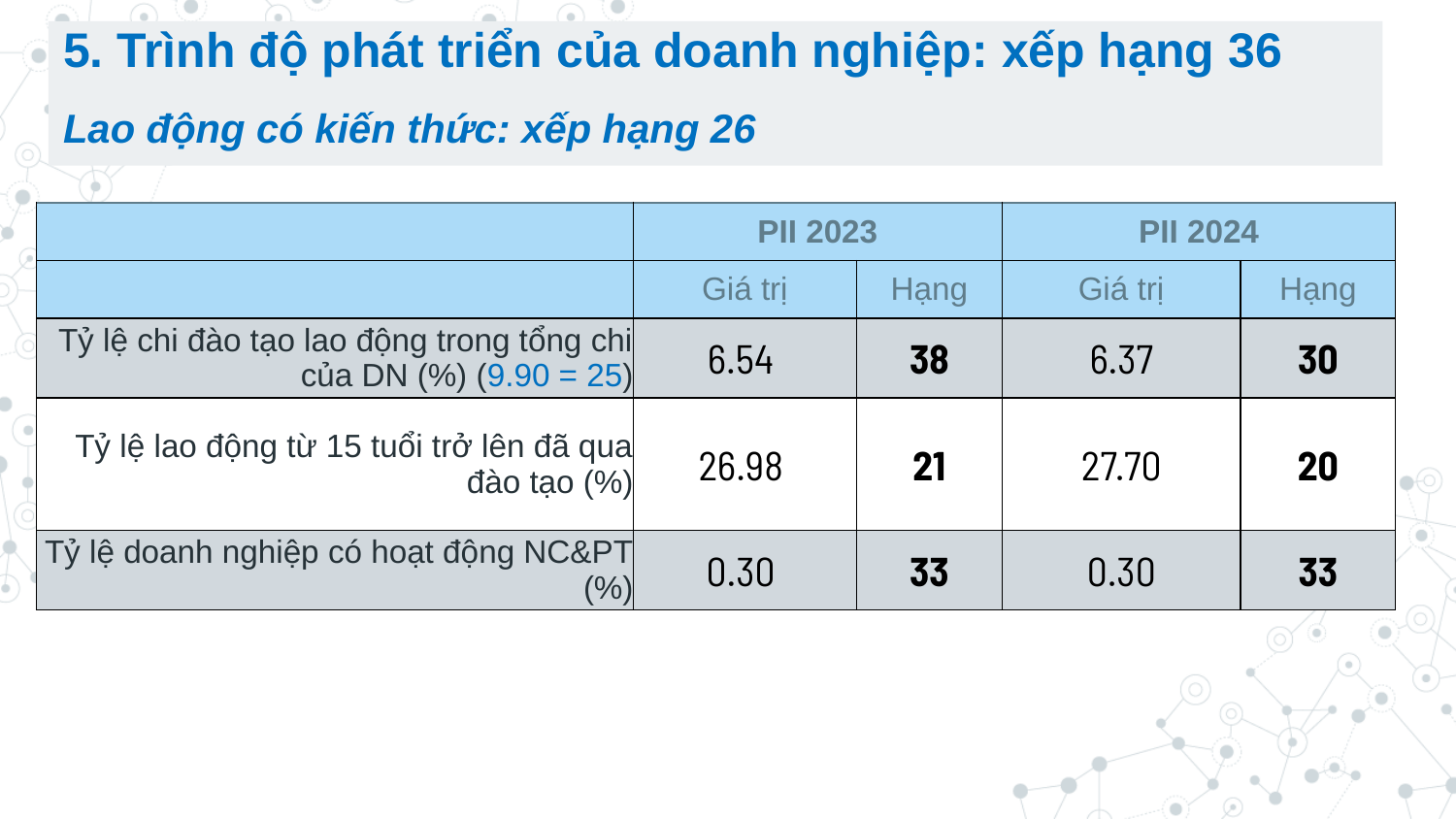

5. Trình độ phát triển của doanh nghiệp: xếp hạng 36
Lao động có kiến thức: xếp hạng 26
|  | PII 2023 |  | PII 2024 |  |
| --- | --- | --- | --- | --- |
|  | Giá trị | Hạng | Giá trị | Hạng |
| Tỷ lệ chi đào tạo lao động trong tổng chi của DN (%) (9.90 = 25) | 6.54 | 38 | 6.37 | 30 |
| Tỷ lệ lao động từ 15 tuổi trở lên đã qua đào tạo (%) | 26.98 | 21 | 27.70 | 20 |
| Tỷ lệ doanh nghiệp có hoạt động NC&PT (%) | 0.30 | 33 | 0.30 | 33 |